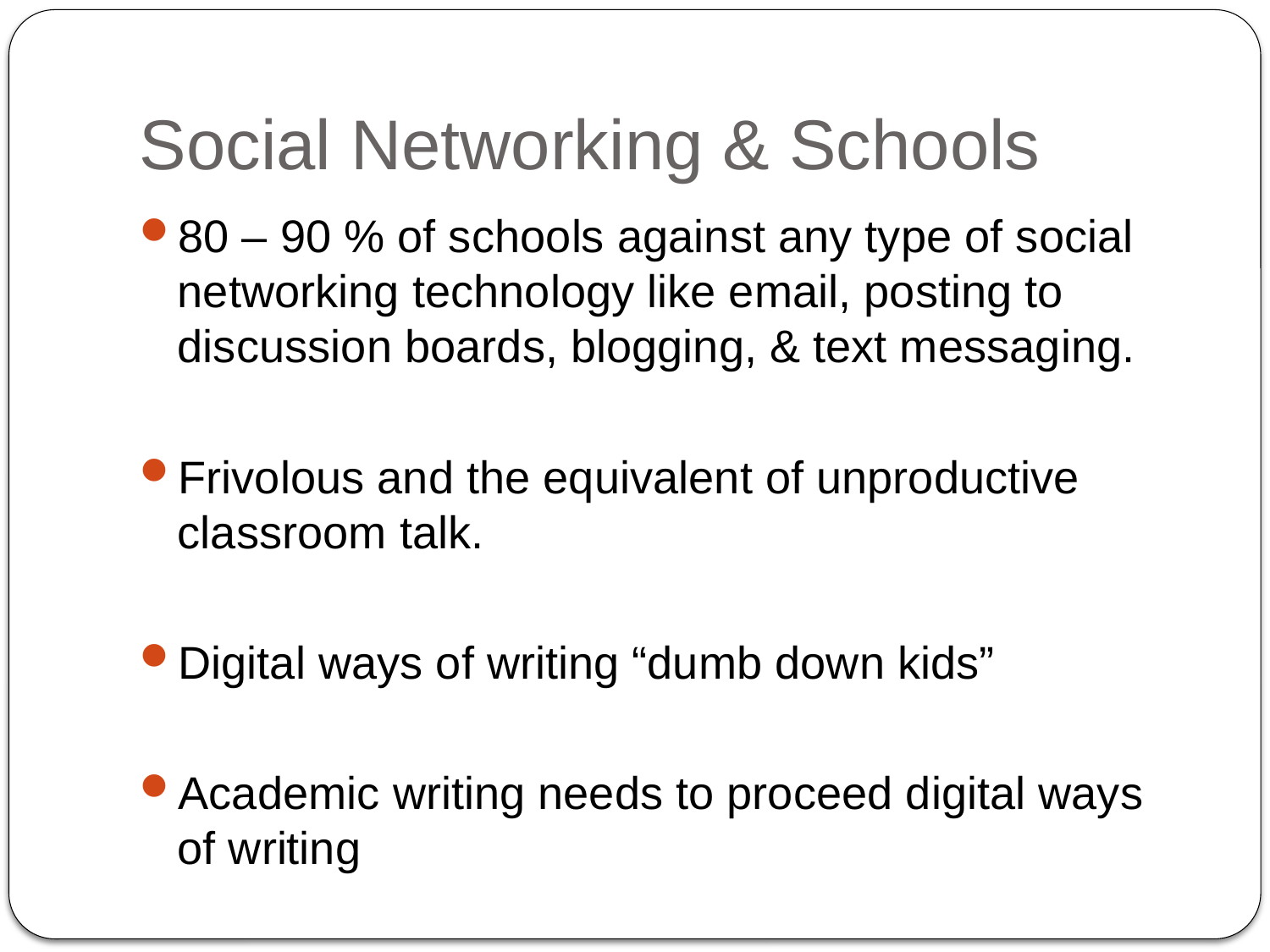

# Social Networking & Schools
80 – 90 % of schools against any type of social networking technology like email, posting to discussion boards, blogging, & text messaging.

Frivolous and the equivalent of unproductive classroom talk.

Digital ways of writing “dumb down kids”

Academic writing needs to proceed digital ways of writing